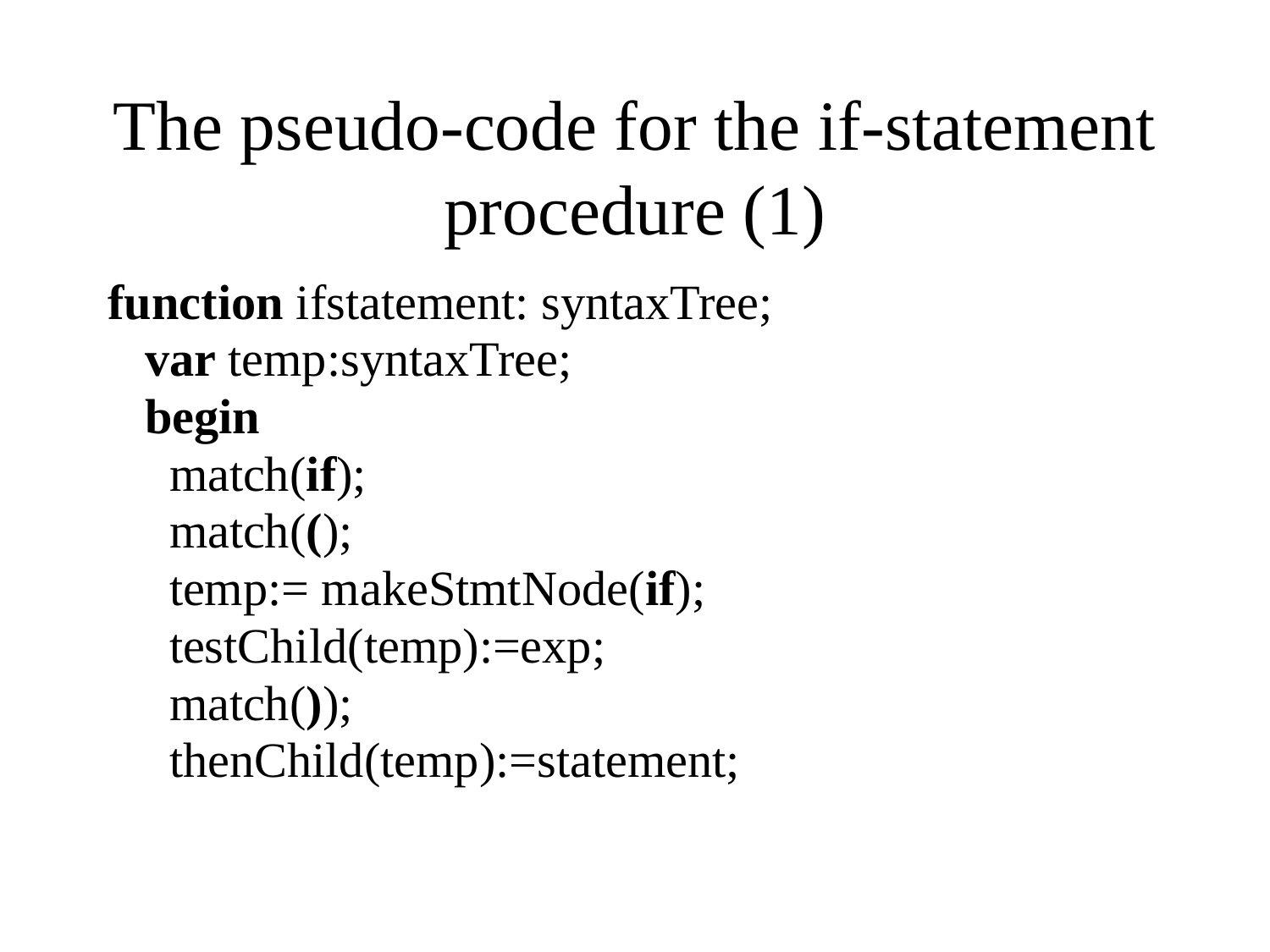

# The pseudo-code for the if-statement procedure (1)
function ifstatement: syntaxTree;
   var temp:syntaxTree;
   begin
     match(if);
     match(();
     temp:= makeStmtNode(if);
     testChild(temp):=exp;
     match());
     thenChild(temp):=statement;